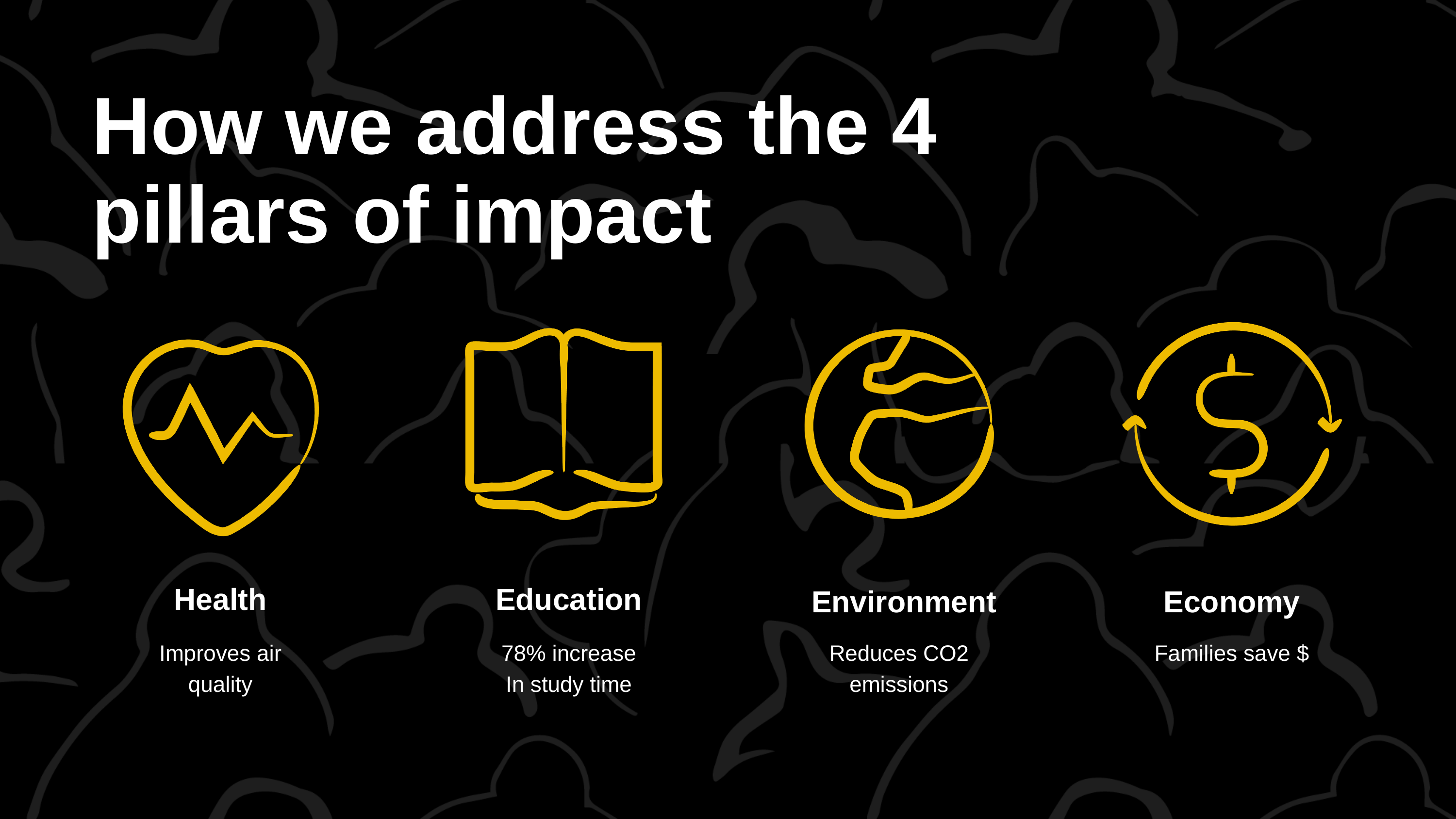

How we address the 4 pillars of impact

Health
Education
Environment
Economy
Improves air
quality
78% increase
In study time
Reduces CO2
emissions
Families save $